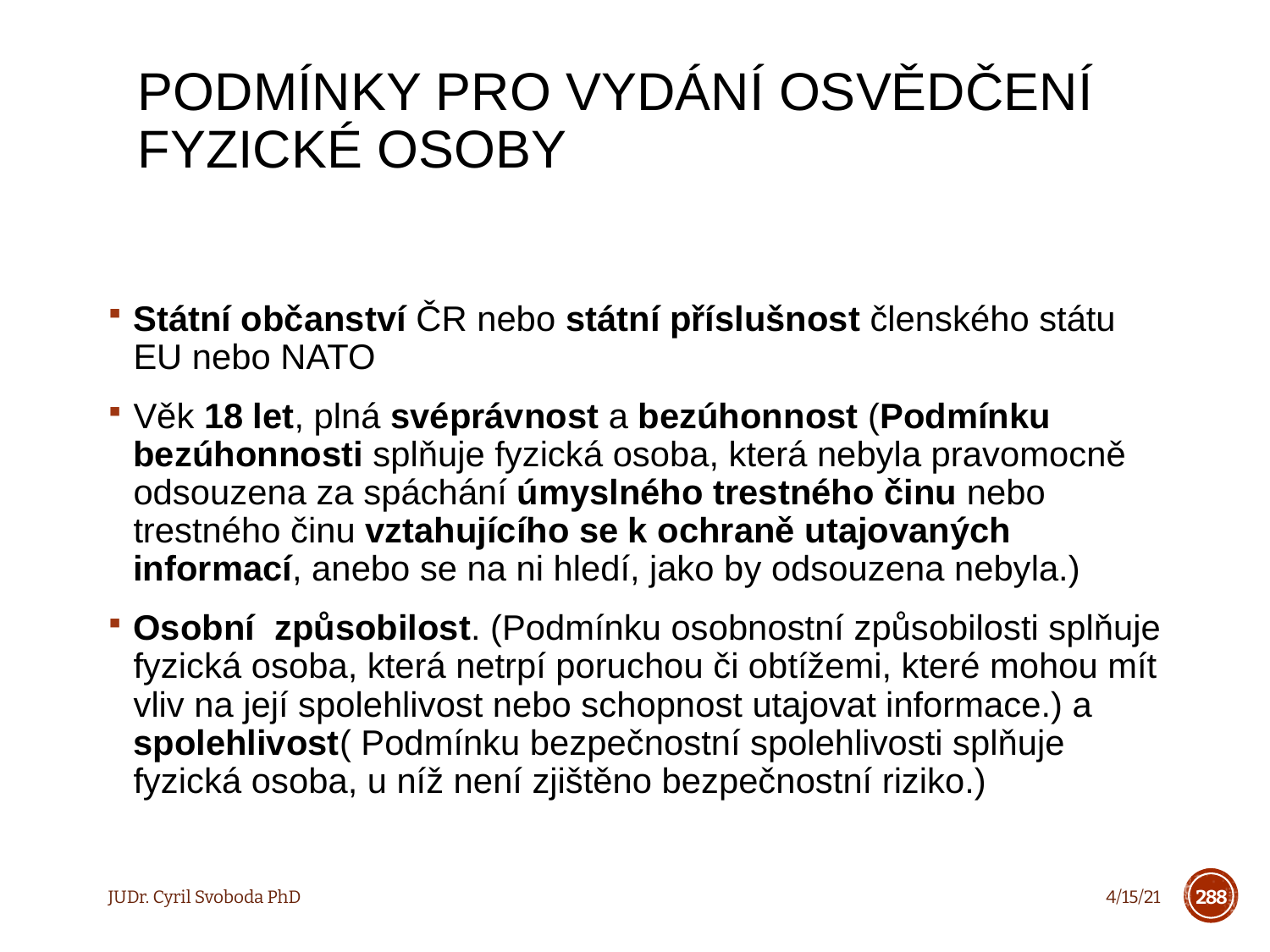

# Podmínky pro vydání osvědčení fyzické osoby
Státní občanství ČR nebo státní příslušnost členského státu EU nebo NATO
Věk 18 let, plná svéprávnost a bezúhonnost (Podmínku bezúhonnosti splňuje fyzická osoba, která nebyla pravomocně odsouzena za spáchání úmyslného trestného činu nebo trestného činu vztahujícího se k ochraně utajovaných informací, anebo se na ni hledí, jako by odsouzena nebyla.)
Osobní  způsobilost. (Podmínku osobnostní způsobilosti splňuje fyzická osoba, která netrpí poruchou či obtížemi, které mohou mít vliv na její spolehlivost nebo schopnost utajovat informace.) a spolehlivost( Podmínku bezpečnostní spolehlivosti splňuje fyzická osoba, u níž není zjištěno bezpečnostní riziko.)
JUDr. Cyril Svoboda PhD
4/15/21
288